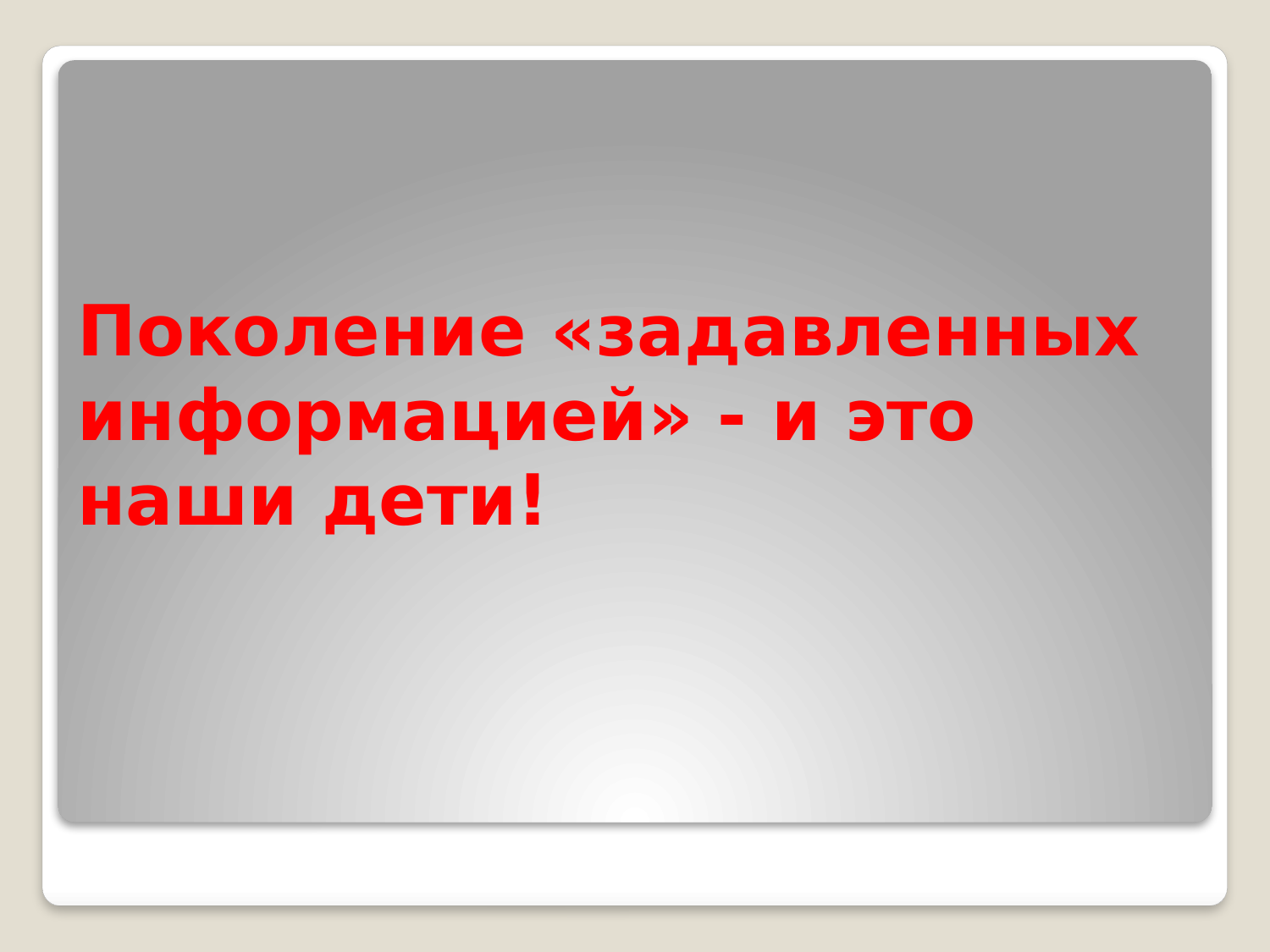

# Поколение «задавленных информацией» - и это наши дети!